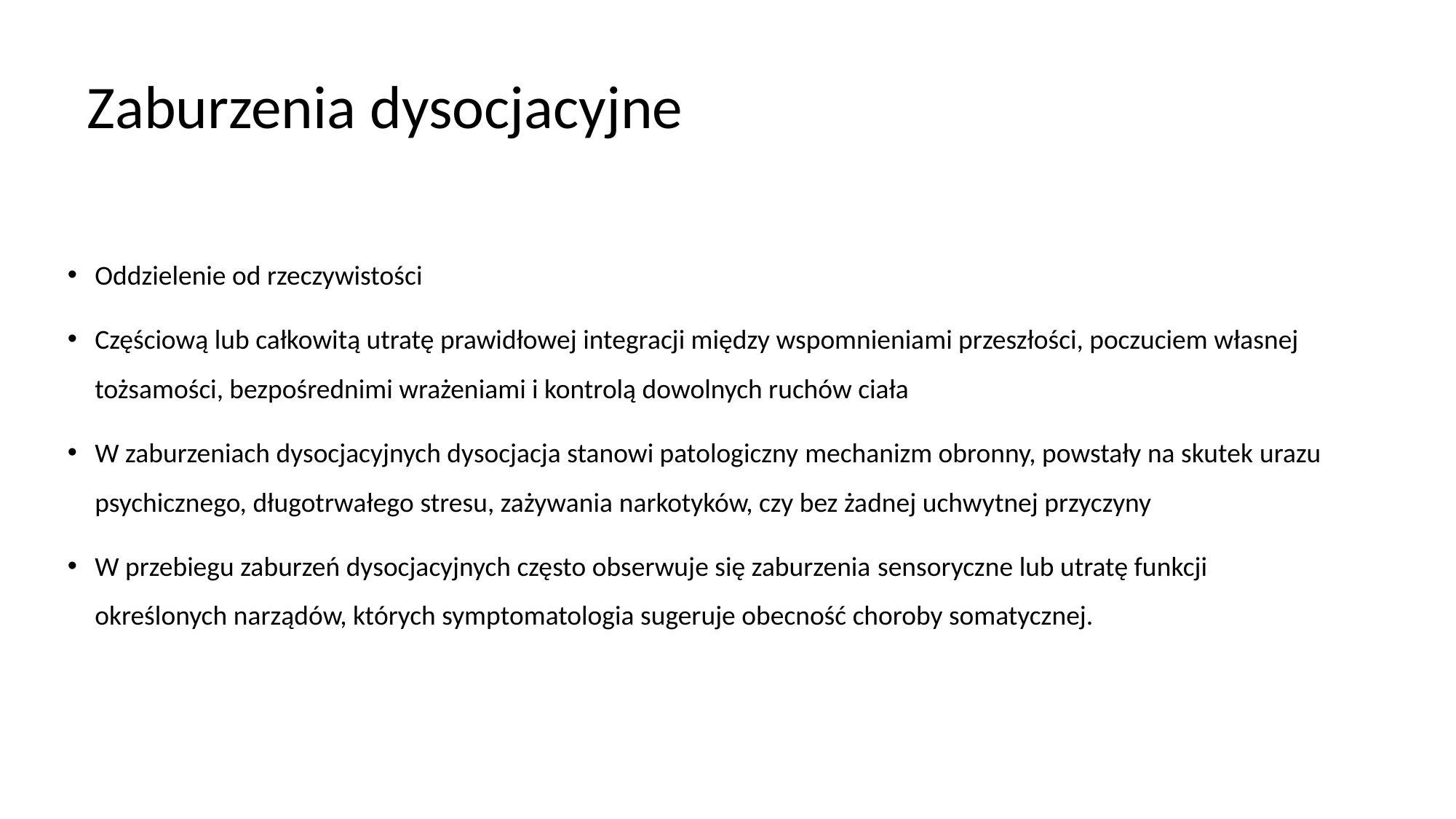

# Zaburzenia dysocjacyjne
Oddzielenie od rzeczywistości
Częściową lub całkowitą utratę prawidłowej integracji między wspomnieniami przeszłości, poczuciem własnej tożsamości, bezpośrednimi wrażeniami i kontrolą dowolnych ruchów ciała
W zaburzeniach dysocjacyjnych dysocjacja stanowi patologiczny mechanizm obronny, powstały na skutek urazu psychicznego, długotrwałego stresu, zażywania narkotyków, czy bez żadnej uchwytnej przyczyny
W przebiegu zaburzeń dysocjacyjnych często obserwuje się zaburzenia sensoryczne lub utratę funkcji określonych narządów, których symptomatologia sugeruje obecność choroby somatycznej.